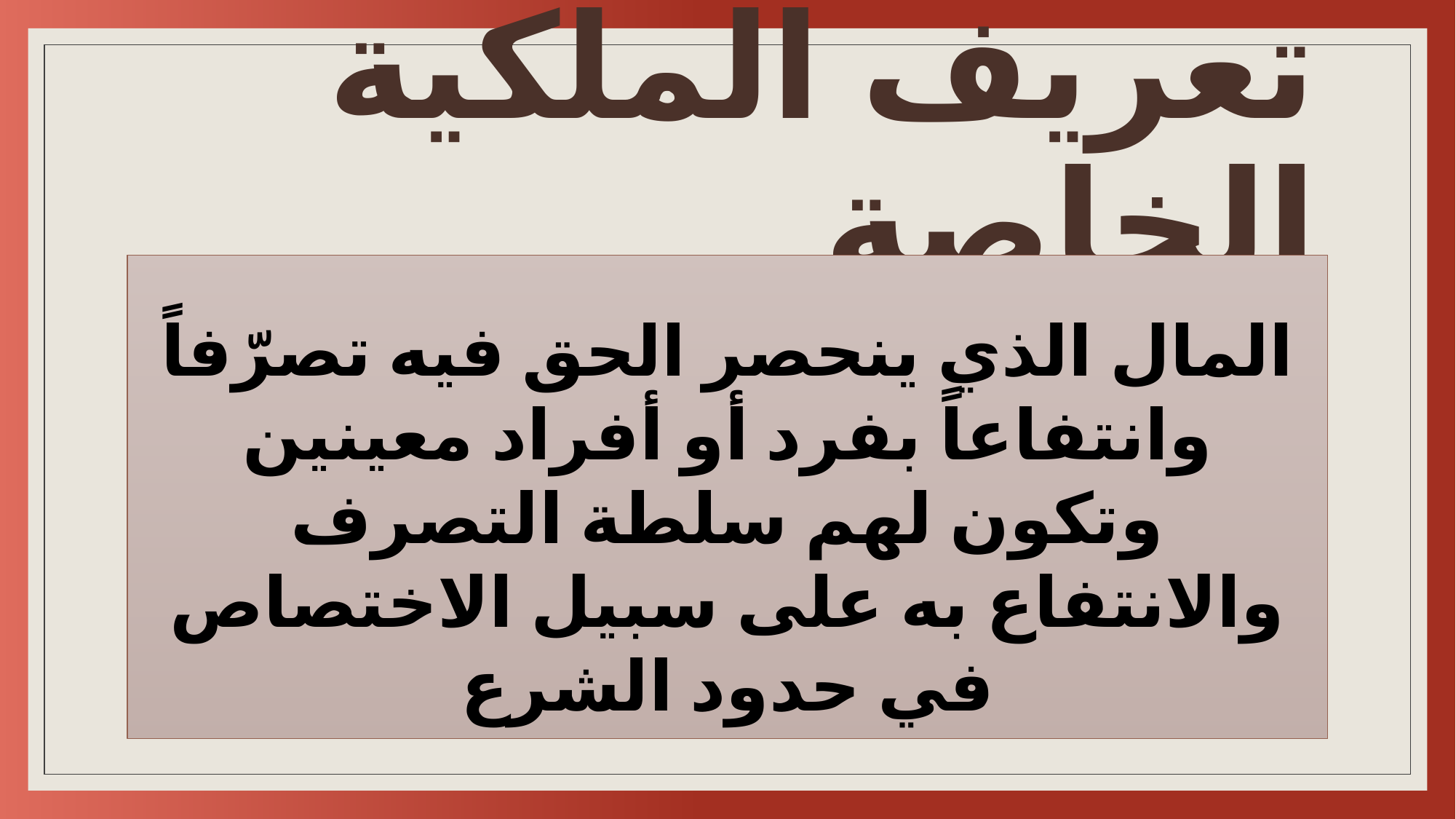

# تعريف الملكية الخاصة

المال الذي ينحصر الحق فيه تصرّفاً وانتفاعاً بفرد أو أفراد معينين وتكون لهم سلطة التصرف والانتفاع به على سبيل الاختصاص في حدود الشرع